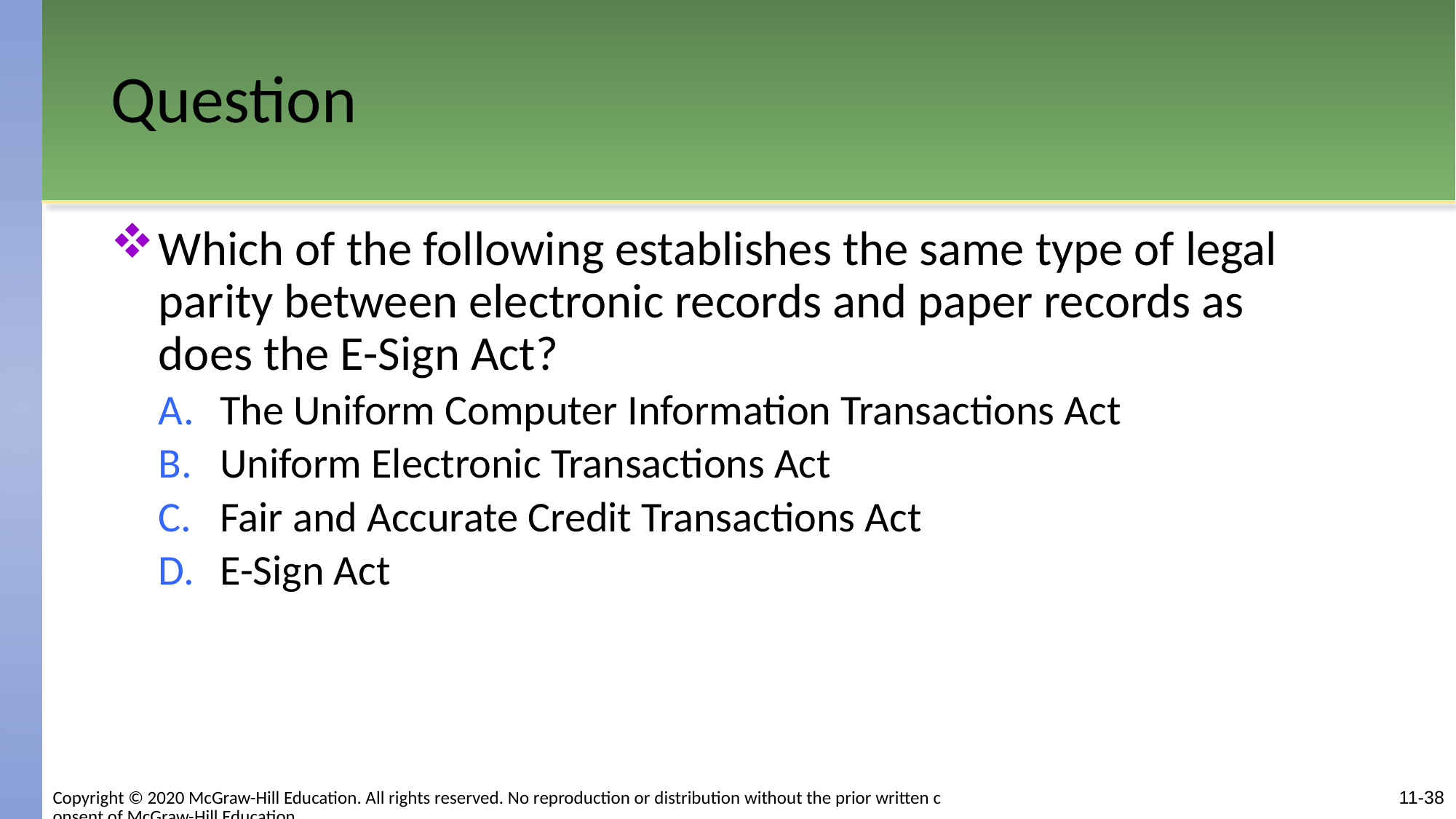

# Question
Which of the following establishes the same type of legal parity between electronic records and paper records as does the E-Sign Act?
The Uniform Computer Information Transactions Act
Uniform Electronic Transactions Act
Fair and Accurate Credit Transactions Act
E-Sign Act
Copyright © 2020 McGraw-Hill Education. All rights reserved. No reproduction or distribution without the prior written consent of McGraw-Hill Education.
11-38